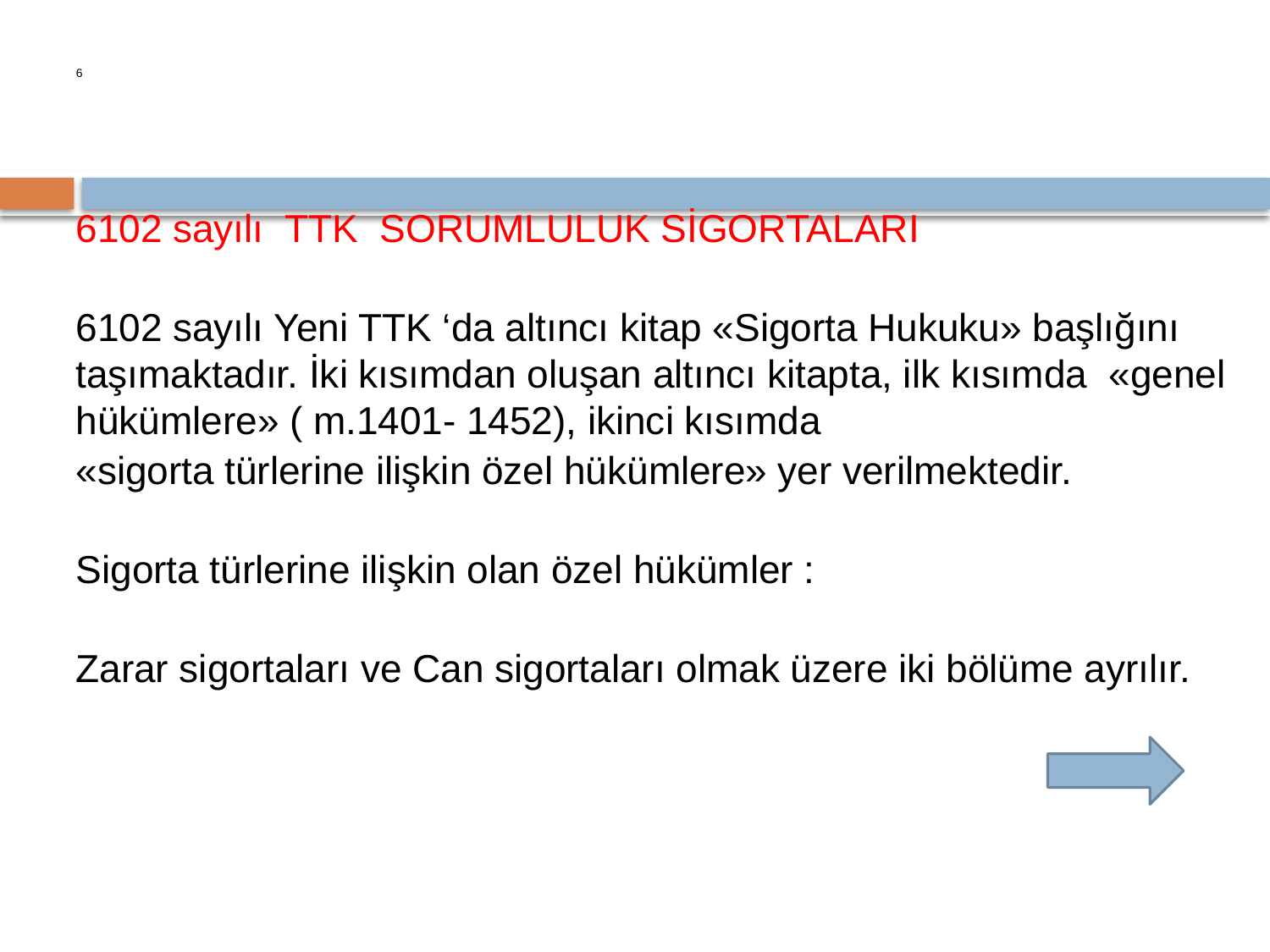

6

6102 sayılı  TTK  SORUMLULUK SİGORTALARI

6102 sayılı Yeni TTK ‘da altıncı kitap «Sigorta Hukuku» başlığını taşımaktadır. İki kısımdan oluşan altıncı kitapta, ilk kısımda  «genel hükümlere» ( m.1401- 1452), ikinci kısımda
«sigorta türlerine ilişkin özel hükümlere» yer verilmektedir.

Sigorta türlerine ilişkin olan özel hükümler :

Zarar sigortaları ve Can sigortaları olmak üzere iki bölüme ayrılır.